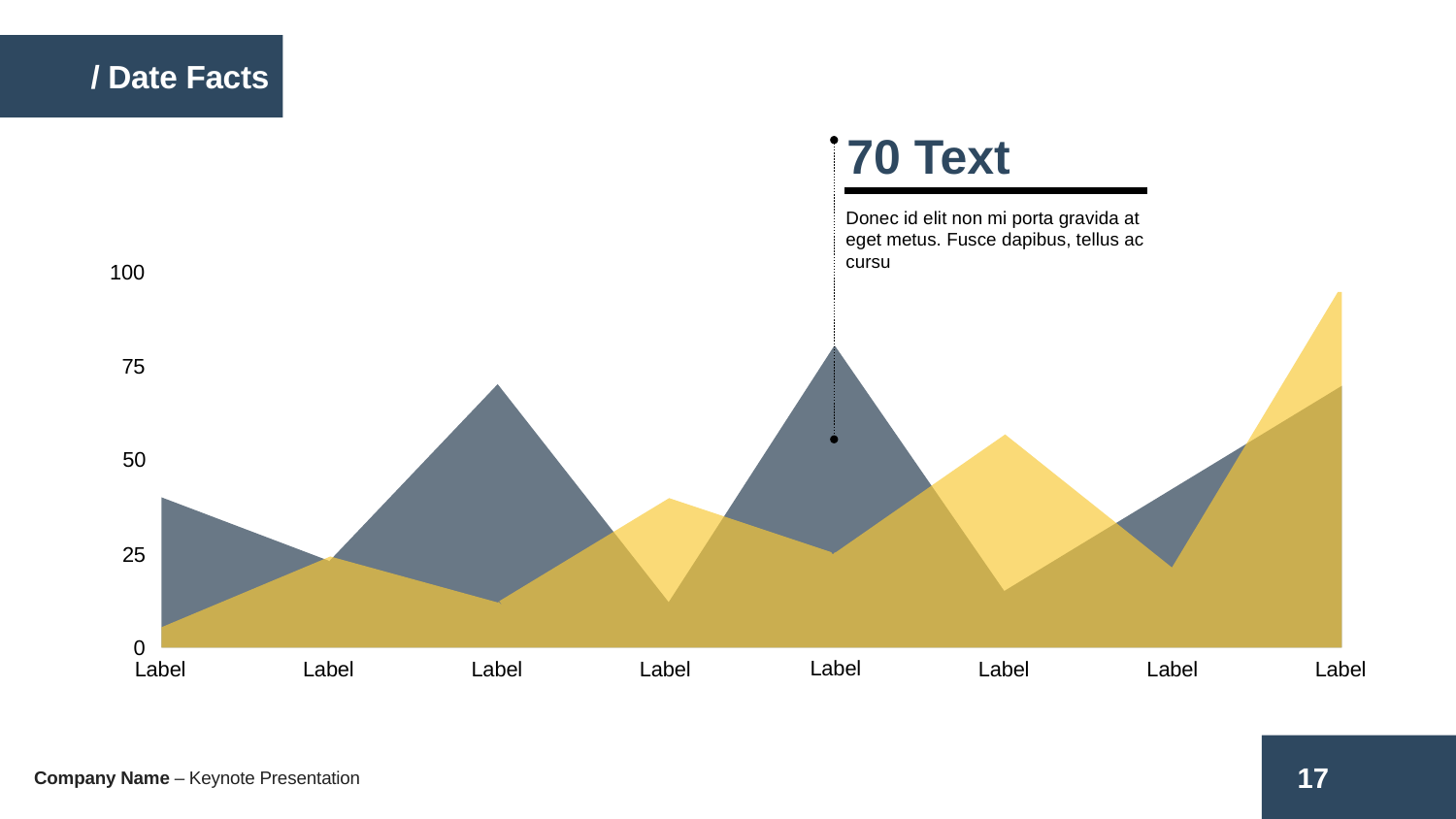

/ Date Facts
70 Text
Donec id elit non mi porta gravida at eget metus. Fusce dapibus, tellus ac cursu
100

75

50
25
0
Label
Label
Label
Label
Label
Label
Label
Label

17
Company Name – Keynote Presentation